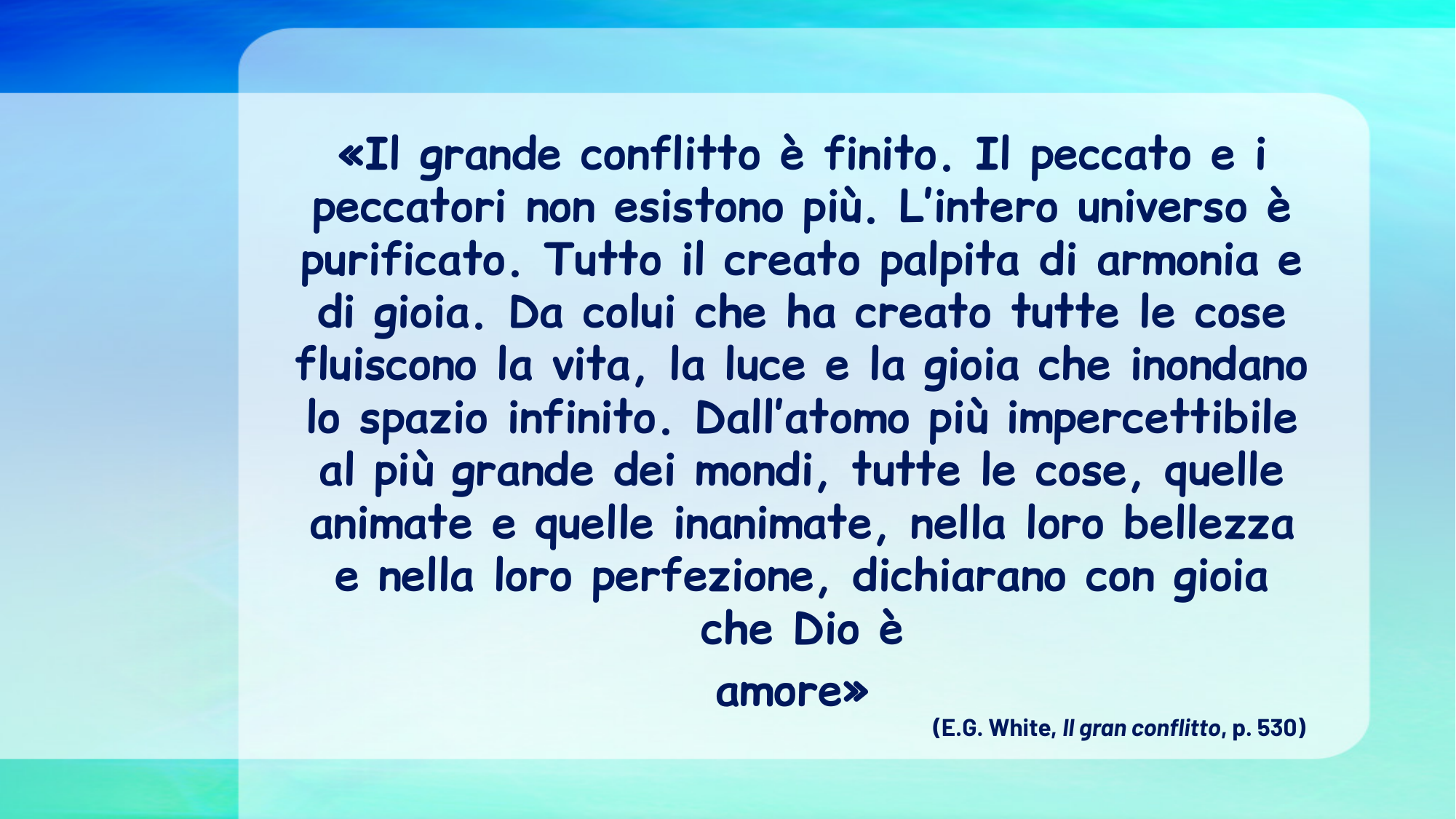

«Il grande conflitto è finito. Il peccato e i peccatori non esistono più. L’intero universo è purificato. Tutto il creato palpita di armonia e di gioia. Da colui che ha creato tutte le cose fluiscono la vita, la luce e la gioia che inondano lo spazio infinito. Dall’atomo più impercettibile al più grande dei mondi, tutte le cose, quelle animate e quelle inanimate, nella loro bellezza e nella loro perfezione, dichiarano con gioia che Dio è
amore»
(E.G. White, Il gran conflitto, p. 530)